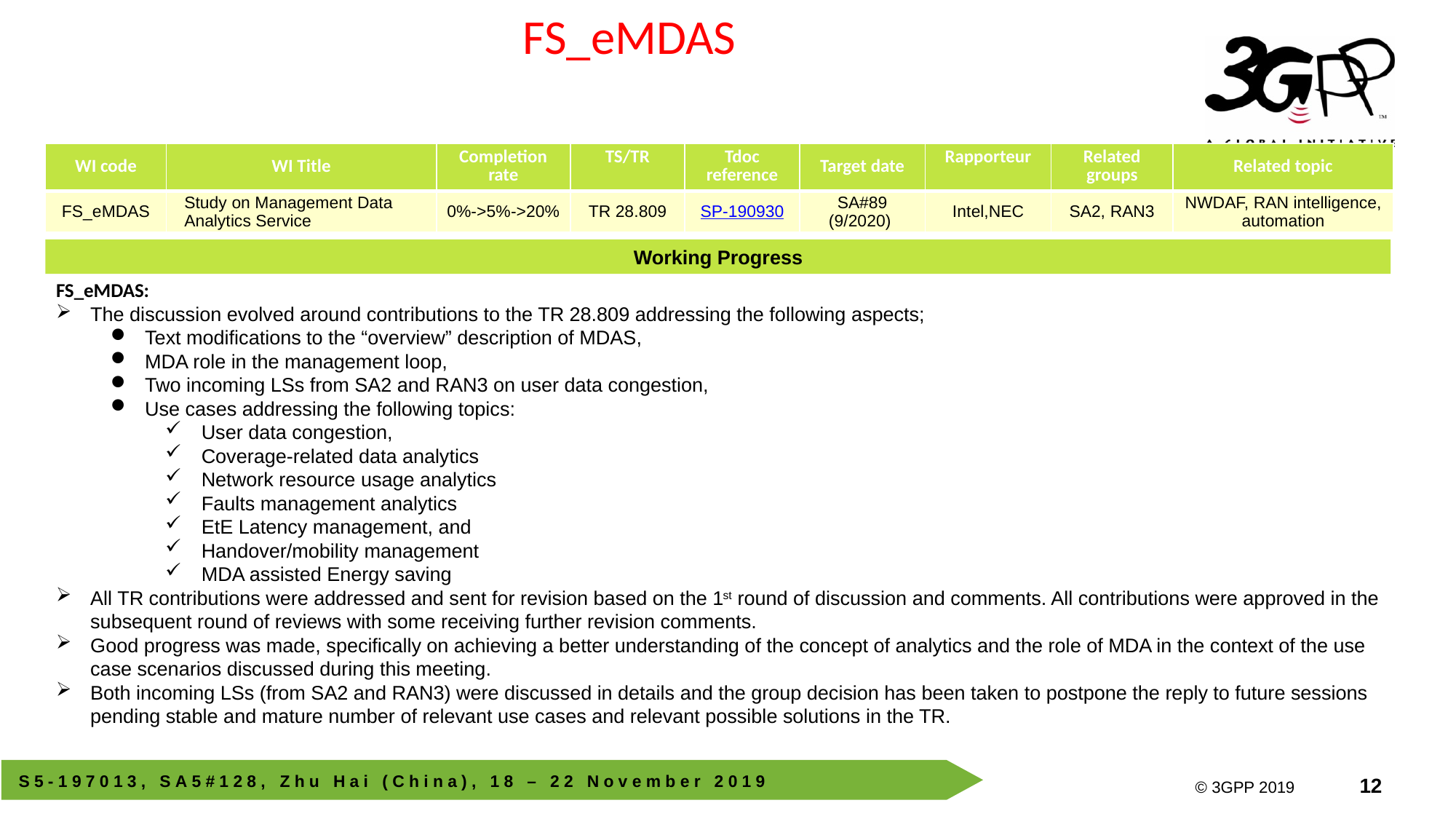

FS_eMDAS
| WI code | WI Title | Completion rate | TS/TR | Tdoc reference | Target date | Rapporteur | Related groups | Related topic |
| --- | --- | --- | --- | --- | --- | --- | --- | --- |
| FS\_eMDAS | Study on Management Data Analytics Service | 0%->5%->20% | TR 28.809 | SP-190930 | SA#89 (9/2020) | Intel,NEC | SA2, RAN3 | NWDAF, RAN intelligence, automation |
Working Progress
FS_eMDAS:
The discussion evolved around contributions to the TR 28.809 addressing the following aspects;
Text modifications to the “overview” description of MDAS,
MDA role in the management loop,
Two incoming LSs from SA2 and RAN3 on user data congestion,
Use cases addressing the following topics:
User data congestion,
Coverage-related data analytics
Network resource usage analytics
Faults management analytics
EtE Latency management, and
Handover/mobility management
MDA assisted Energy saving
All TR contributions were addressed and sent for revision based on the 1st round of discussion and comments. All contributions were approved in the subsequent round of reviews with some receiving further revision comments.
Good progress was made, specifically on achieving a better understanding of the concept of analytics and the role of MDA in the context of the use case scenarios discussed during this meeting.
Both incoming LSs (from SA2 and RAN3) were discussed in details and the group decision has been taken to postpone the reply to future sessions pending stable and mature number of relevant use cases and relevant possible solutions in the TR.